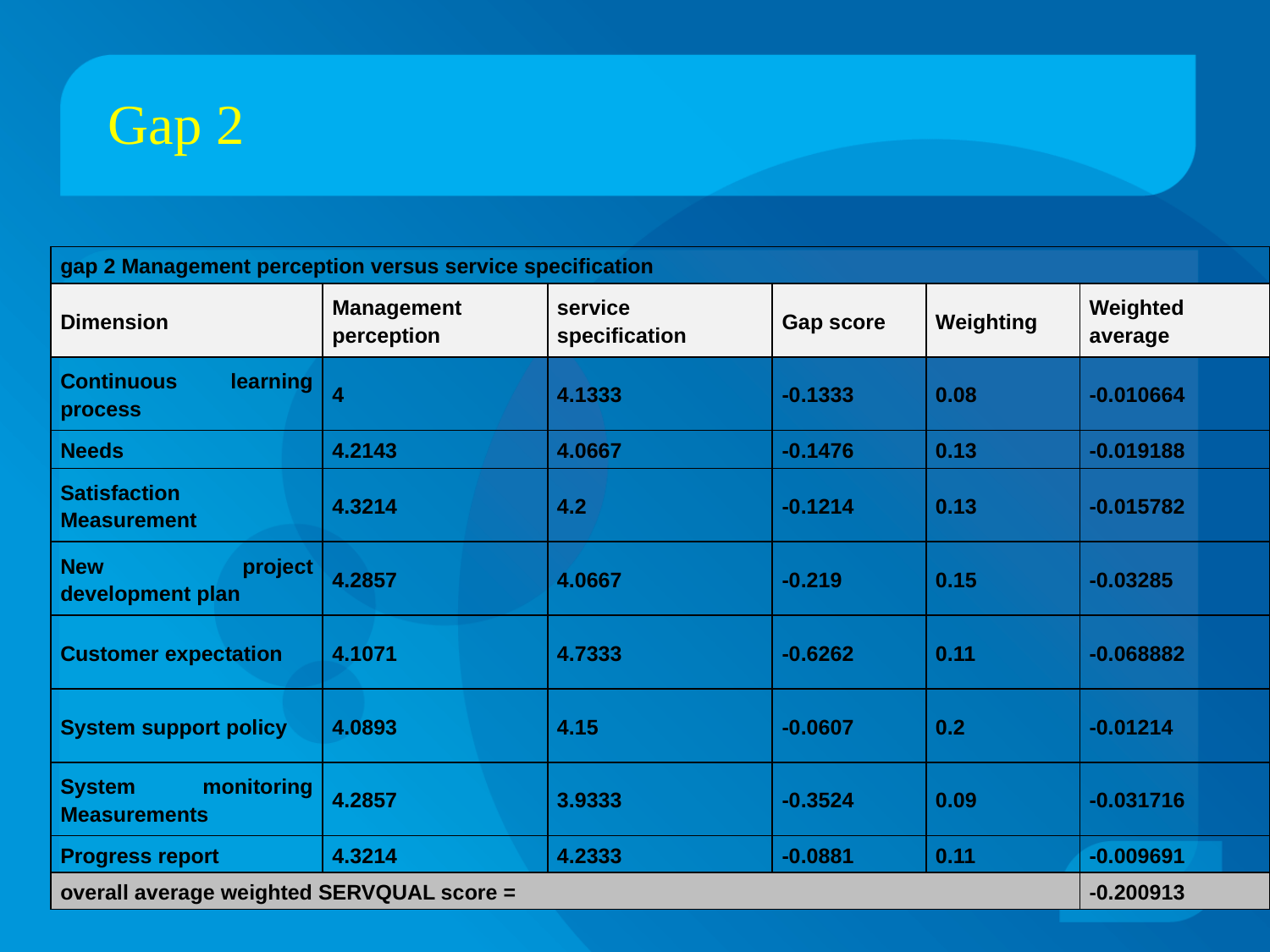

# Gap 2
| gap 2 Management perception versus service specification |  |  |  |  |  |
| --- | --- | --- | --- | --- | --- |
| Dimension | Management perception | service specification | Gap score | Weighting | Weighted average |
| Continuous learning process | 4 | 4.1333 | -0.1333 | 0.08 | -0.010664 |
| Needs | 4.2143 | 4.0667 | -0.1476 | 0.13 | -0.019188 |
| Satisfaction Measurement | 4.3214 | 4.2 | -0.1214 | 0.13 | -0.015782 |
| New project development plan | 4.2857 | 4.0667 | -0.219 | 0.15 | -0.03285 |
| Customer expectation | 4.1071 | 4.7333 | -0.6262 | 0.11 | -0.068882 |
| System support policy | 4.0893 | 4.15 | -0.0607 | 0.2 | -0.01214 |
| System monitoring Measurements | 4.2857 | 3.9333 | -0.3524 | 0.09 | -0.031716 |
| Progress report | 4.3214 | 4.2333 | -0.0881 | 0.11 | -0.009691 |
| overall average weighted SERVQUAL score = |  |  |  |  | -0.200913 |